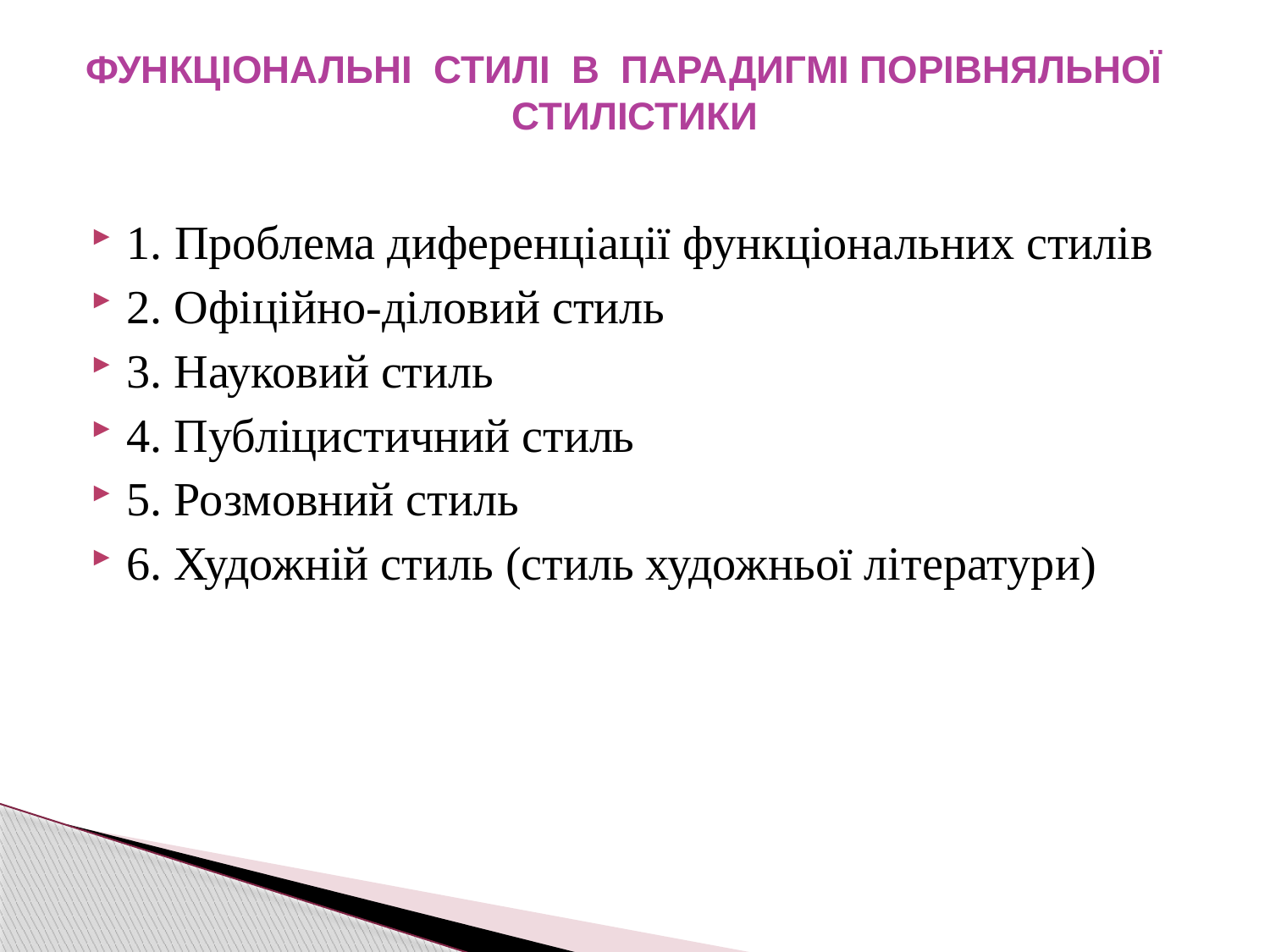

# ФУНКЦІОНАЛЬНІ  СТИЛІ  В  ПАРАДИГМІ ПОРІВНЯЛЬНОЇ   СТИЛІСТИКИ
1. Проблема диференціації функціональних стилів
2. Офіційно-діловий стиль
3. Науковий стиль
4. Публіцистичний стиль
5. Розмовний стиль
6. Художній стиль (стиль художньої літератури)